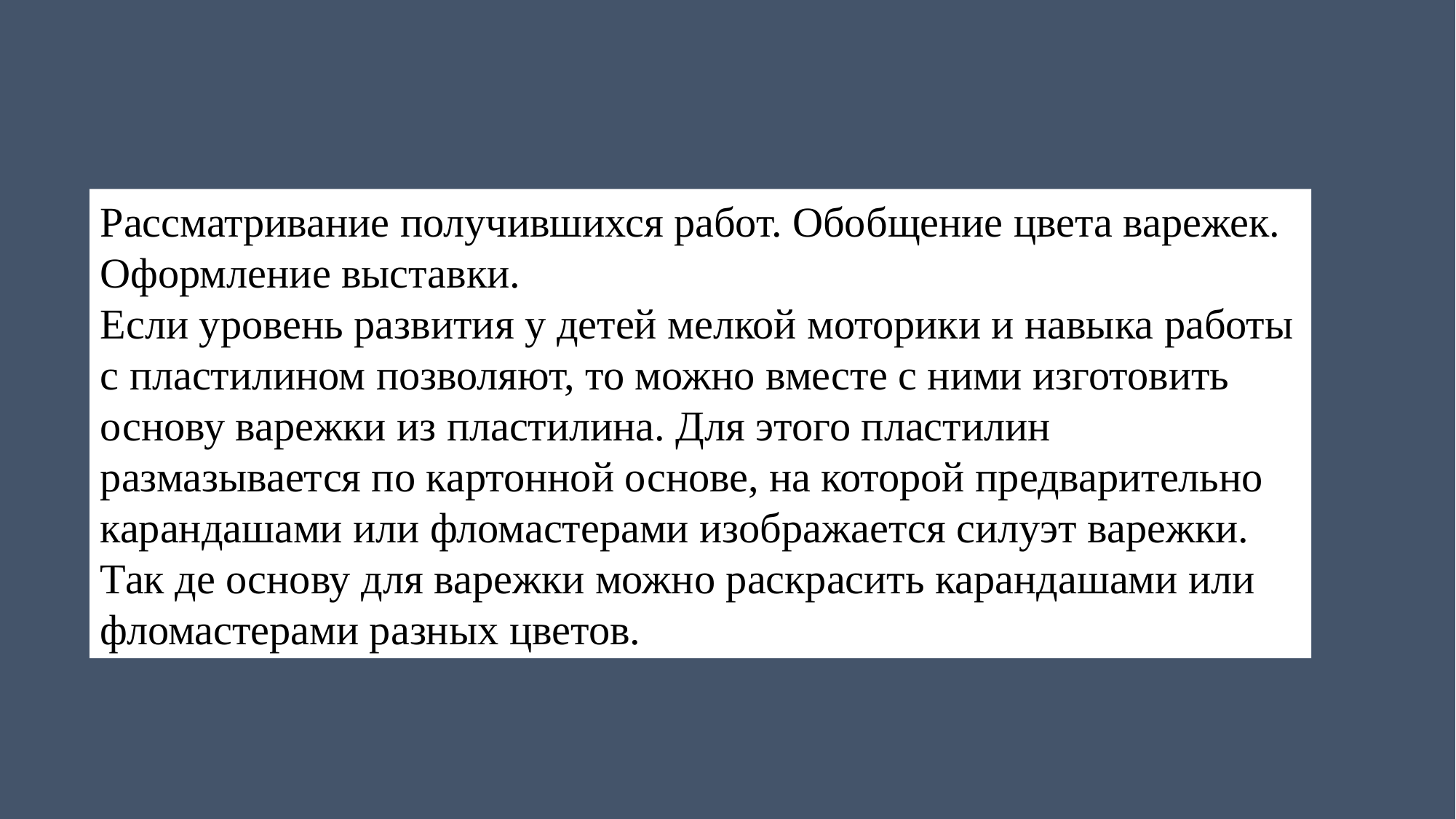

Рассматривание получившихся работ. Обобщение цвета варежек. Оформление выставки.
Если уровень развития у детей мелкой моторики и навыка работы с пластилином позволяют, то можно вместе с ними изготовить основу варежки из пластилина. Для этого пластилин размазывается по картонной основе, на которой предварительно карандашами или фломастерами изображается силуэт варежки. Так де основу для варежки можно раскрасить карандашами или фломастерами разных цветов.